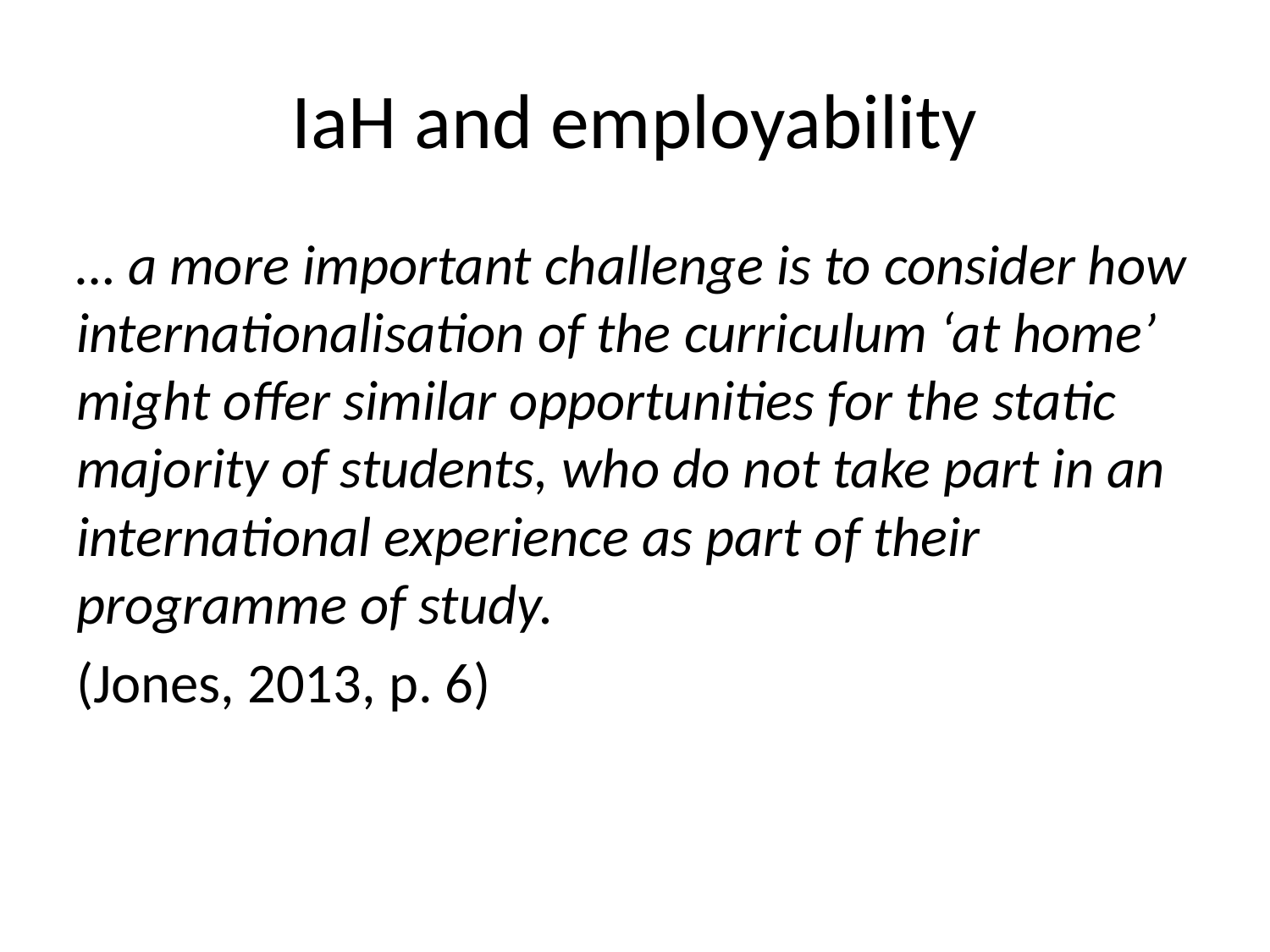

# IaH and employability
… a more important challenge is to consider how internationalisation of the curriculum ‘at home’ might offer similar opportunities for the static majority of students, who do not take part in an international experience as part of their programme of study.
(Jones, 2013, p. 6)